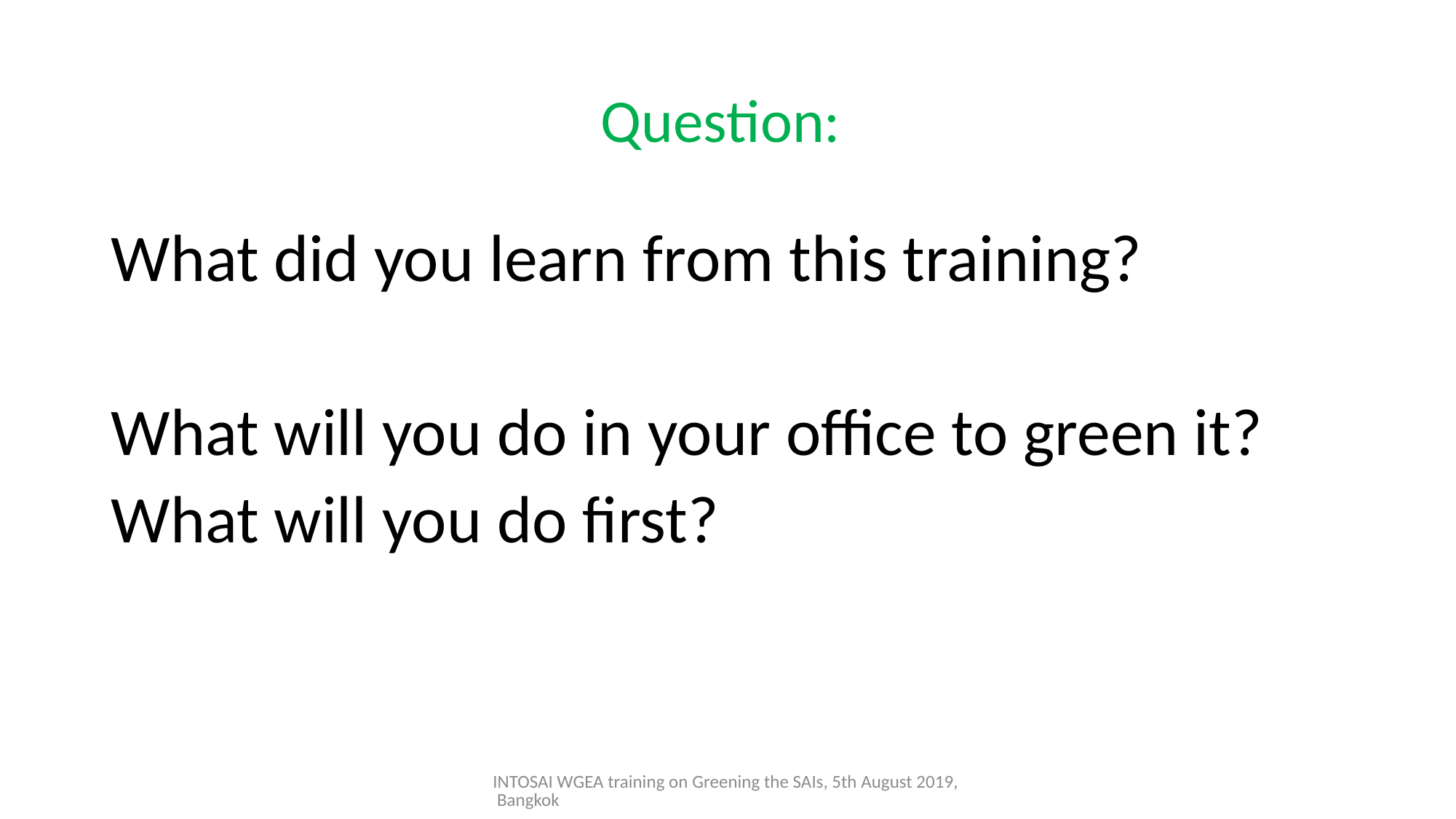

# Question:
What did you learn from this training?

What will you do in your office to green it?
What will you do first?
INTOSAI WGEA training on Greening the SAIs, 5th August 2019, Bangkok